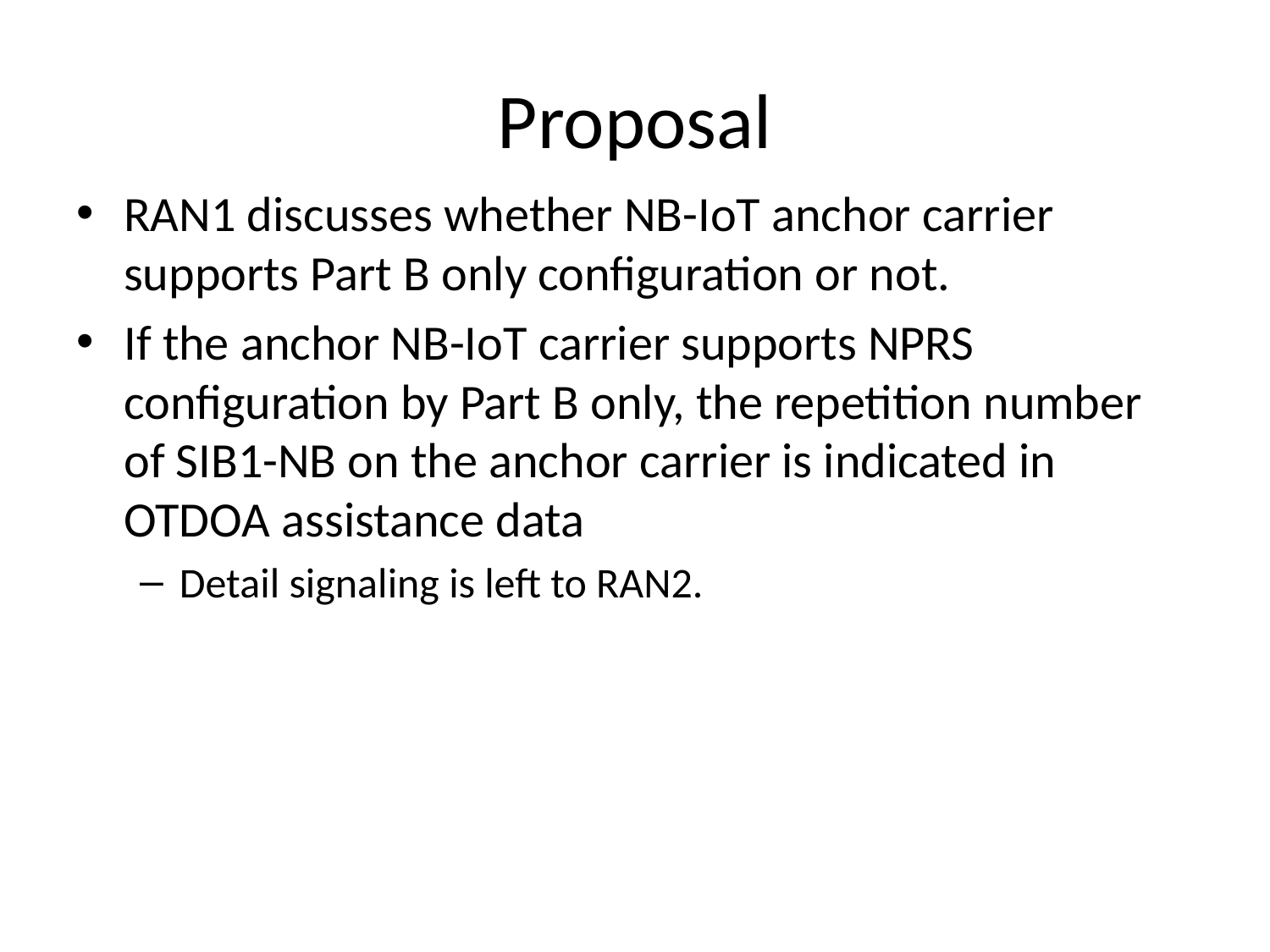

# Proposal
RAN1 discusses whether NB-IoT anchor carrier supports Part B only configuration or not.
If the anchor NB-IoT carrier supports NPRS configuration by Part B only, the repetition number of SIB1-NB on the anchor carrier is indicated in OTDOA assistance data
Detail signaling is left to RAN2.